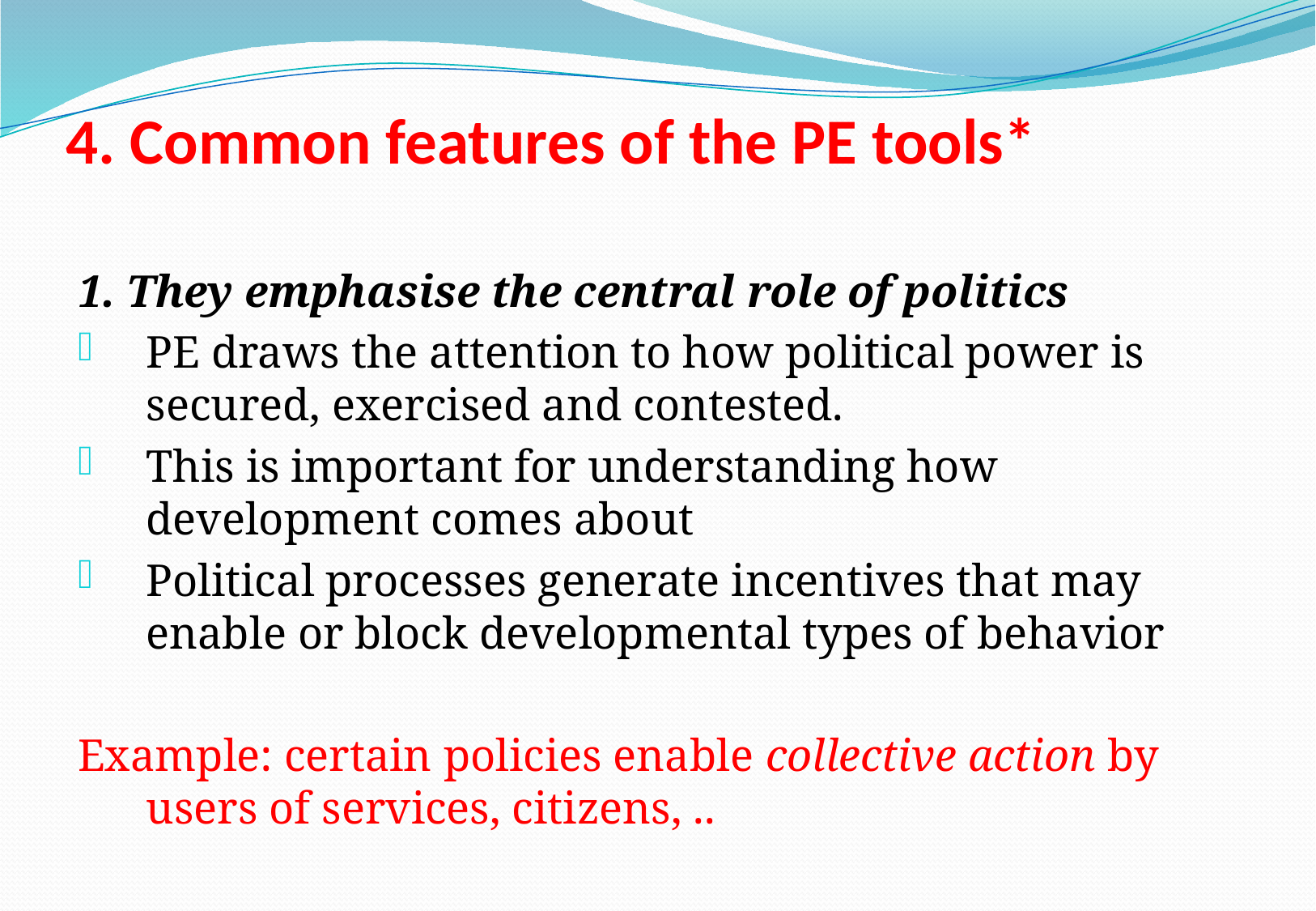

# 4. Common features of the PE tools*
1. They emphasise the central role of politics
PE draws the attention to how political power is secured, exercised and contested.
This is important for understanding how development comes about
Political processes generate incentives that may enable or block developmental types of behavior

Example: certain policies enable collective action by users of services, citizens, ..